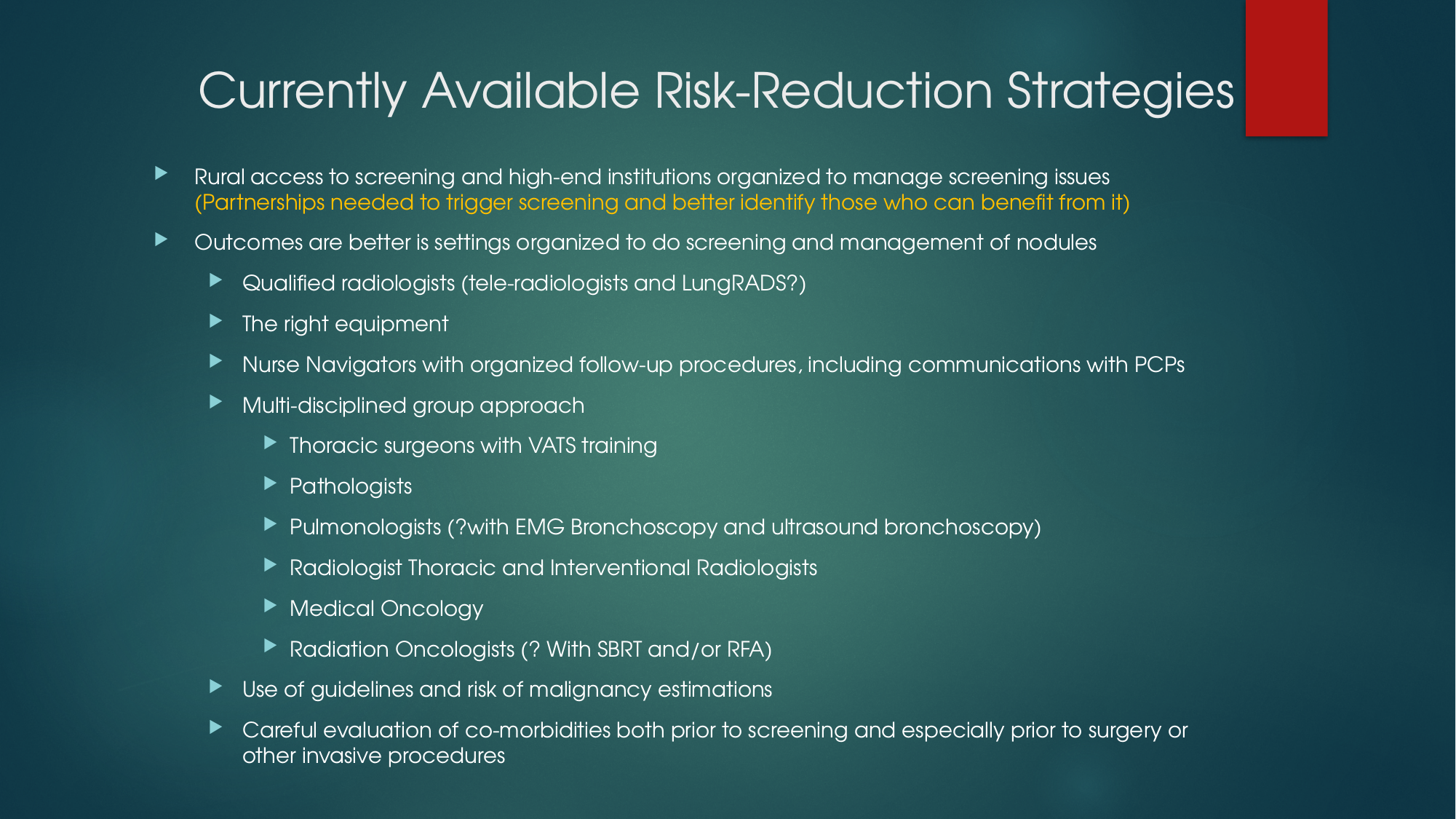

# Currently Available Risk-Reduction Strategies
Rural access to screening and high-end institutions organized to manage screening issues (Partnerships needed to trigger screening and better identify those who can benefit from it)
Outcomes are better is settings organized to do screening and management of nodules
Qualified radiologists (tele-radiologists and LungRADS?)
The right equipment
Nurse Navigators with organized follow-up procedures, including communications with PCPs
Multi-disciplined group approach
Thoracic surgeons with VATS training
Pathologists
Pulmonologists (?with EMG Bronchoscopy and ultrasound bronchoscopy)
Radiologist Thoracic and Interventional Radiologists
Medical Oncology
Radiation Oncologists (? With SBRT and/or RFA)
Use of guidelines and risk of malignancy estimations
Careful evaluation of co-morbidities both prior to screening and especially prior to surgery or other invasive procedures